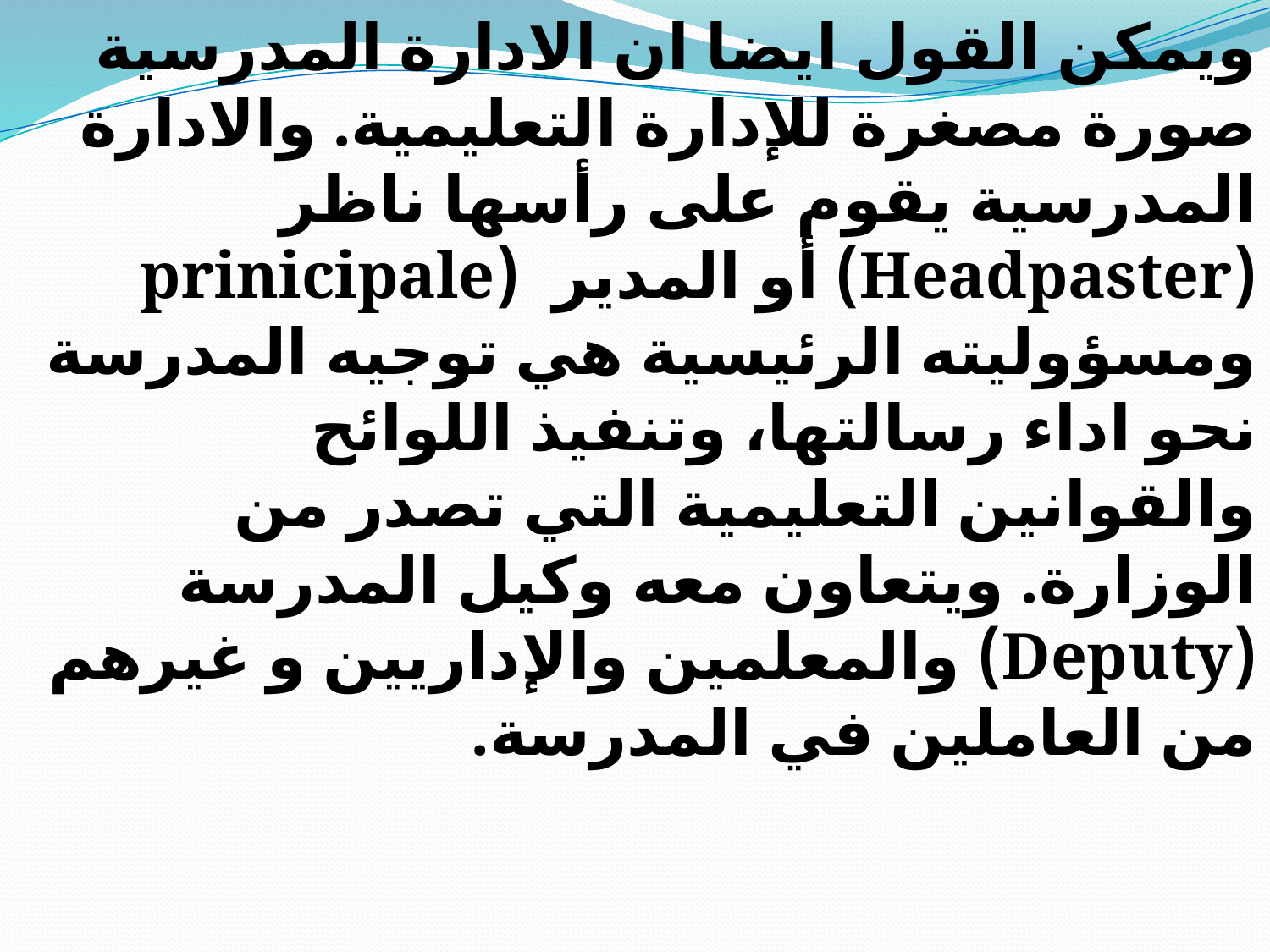

ويمكن القول ايضا ان الادارة المدرسية صورة مصغرة للإدارة التعليمية. والادارة المدرسية يقوم على رأسها ناظر (Headpaster) أو المدير  (prinicipale ومسؤوليته الرئيسية هي توجيه المدرسة نحو اداء رسالتها، وتنفيذ اللوائح والقوانين التعليمية التي تصدر من الوزارة. ويتعاون معه وكيل المدرسة (Deputy) والمعلمين والإداريين و غيرهم من العاملين في المدرسة.